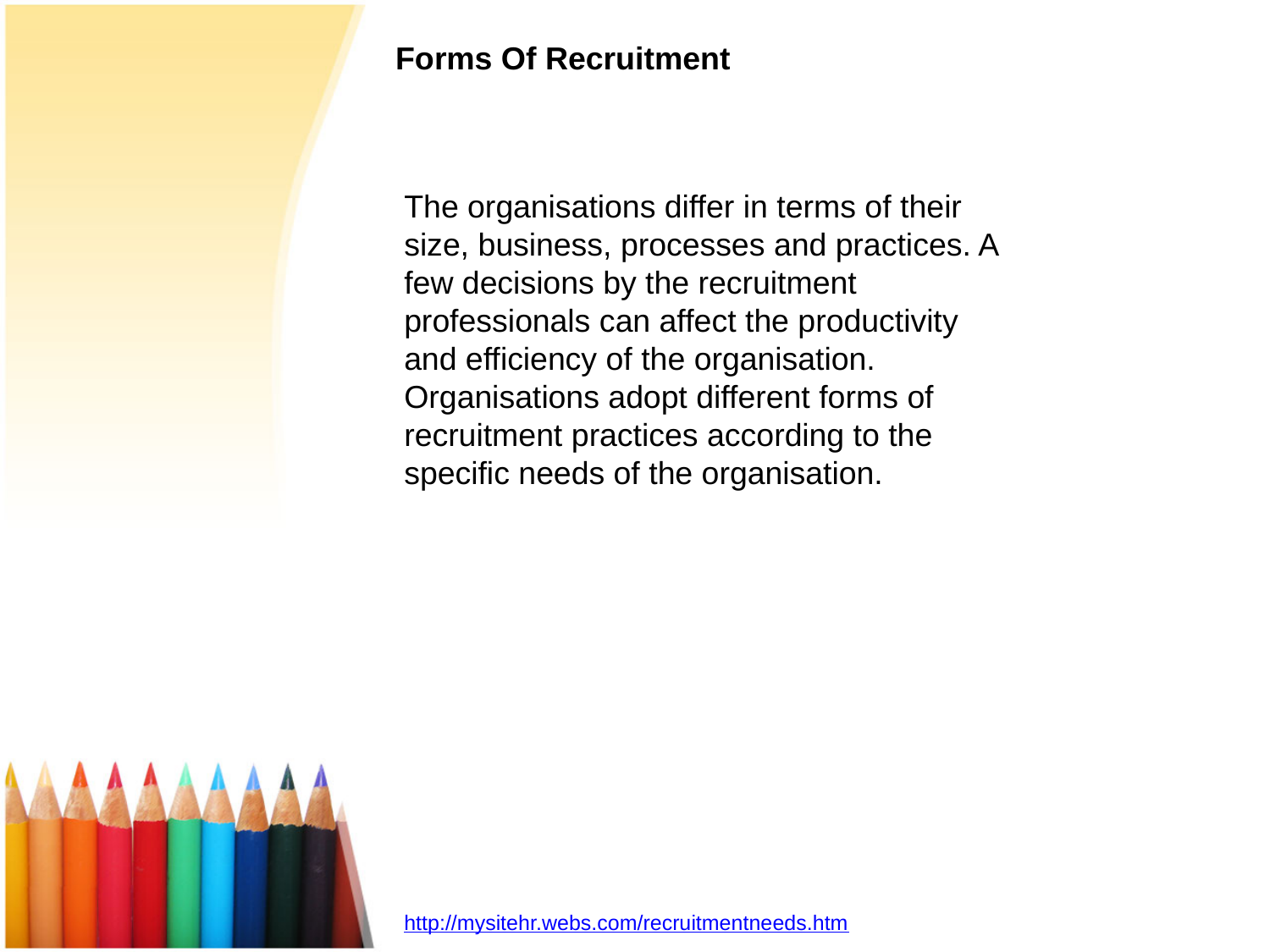

Forms Of Recruitment
The organisations differ in terms of their size, business, processes and practices. A few decisions by the recruitment professionals can affect the productivity and efficiency of the organisation. Organisations adopt different forms of recruitment practices according to the specific needs of the organisation.
http://mysitehr.webs.com/recruitmentneeds.htm